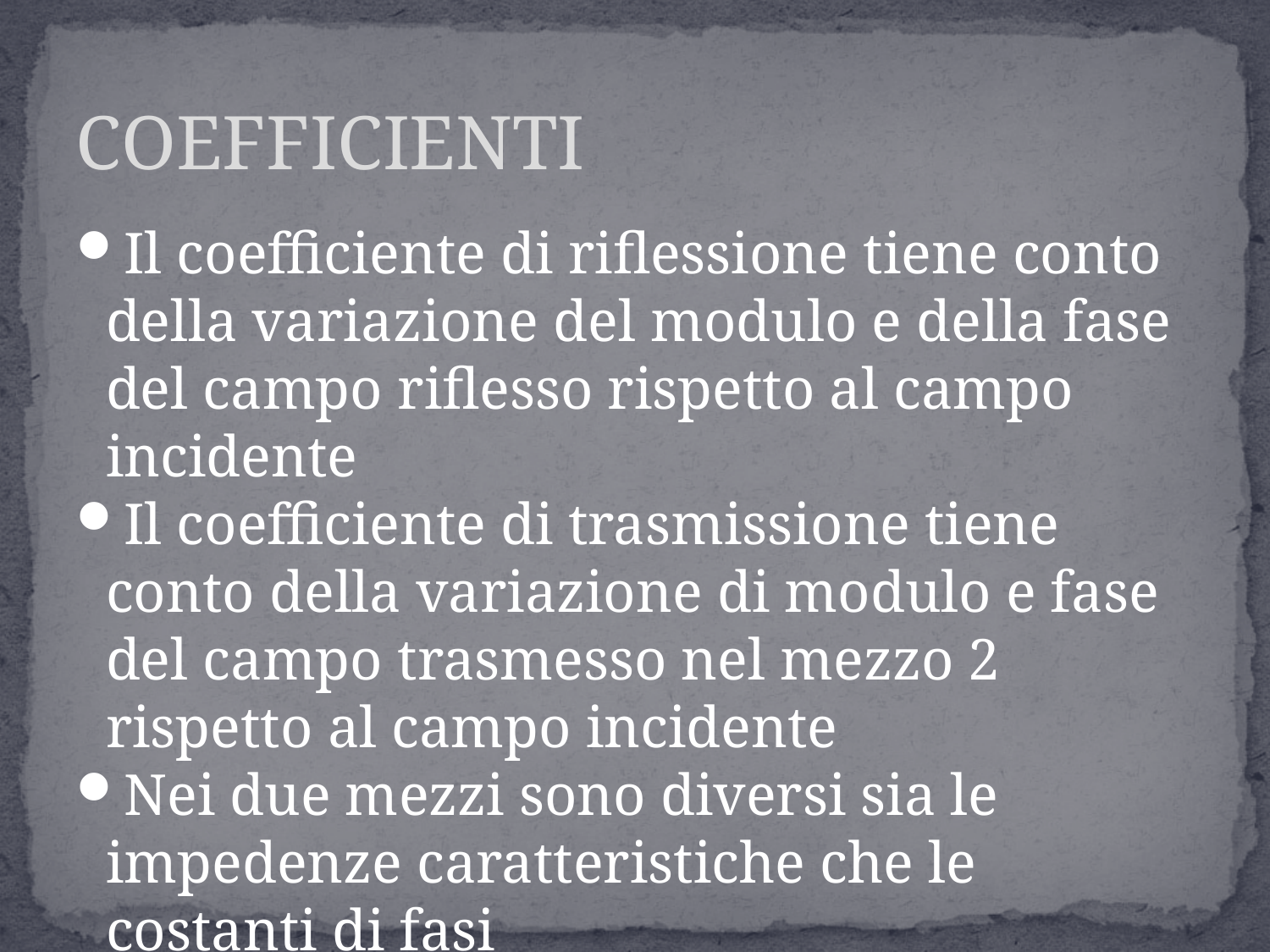

COEFFICIENTI
Il coefficiente di riflessione tiene conto della variazione del modulo e della fase del campo riflesso rispetto al campo incidente
Il coefficiente di trasmissione tiene conto della variazione di modulo e fase del campo trasmesso nel mezzo 2 rispetto al campo incidente
Nei due mezzi sono diversi sia le impedenze caratteristiche che le costanti di fasi